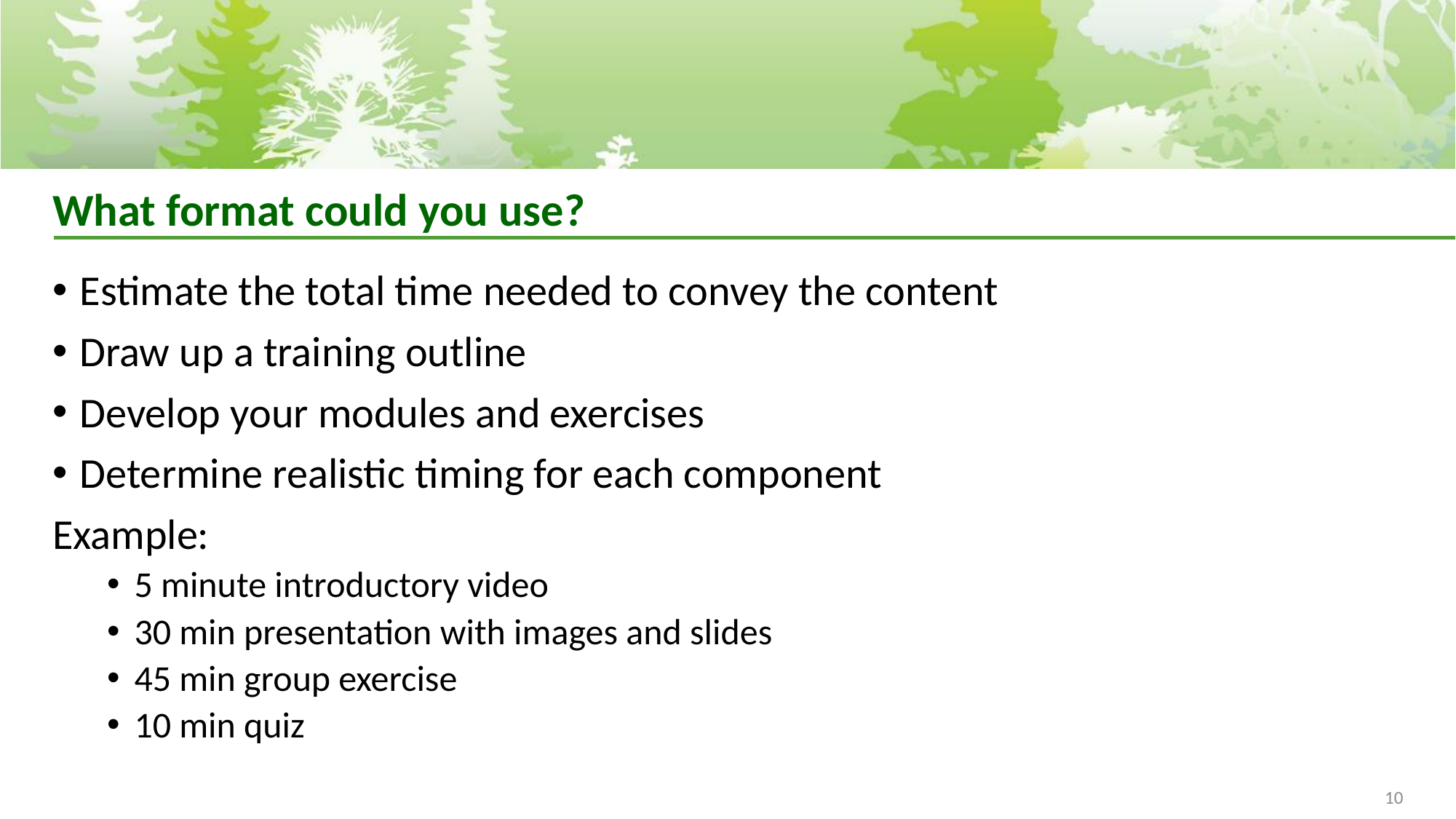

# What format could you use?
Estimate the total time needed to convey the content
Draw up a training outline
Develop your modules and exercises
Determine realistic timing for each component
Example:
5 minute introductory video
30 min presentation with images and slides
45 min group exercise
10 min quiz

10